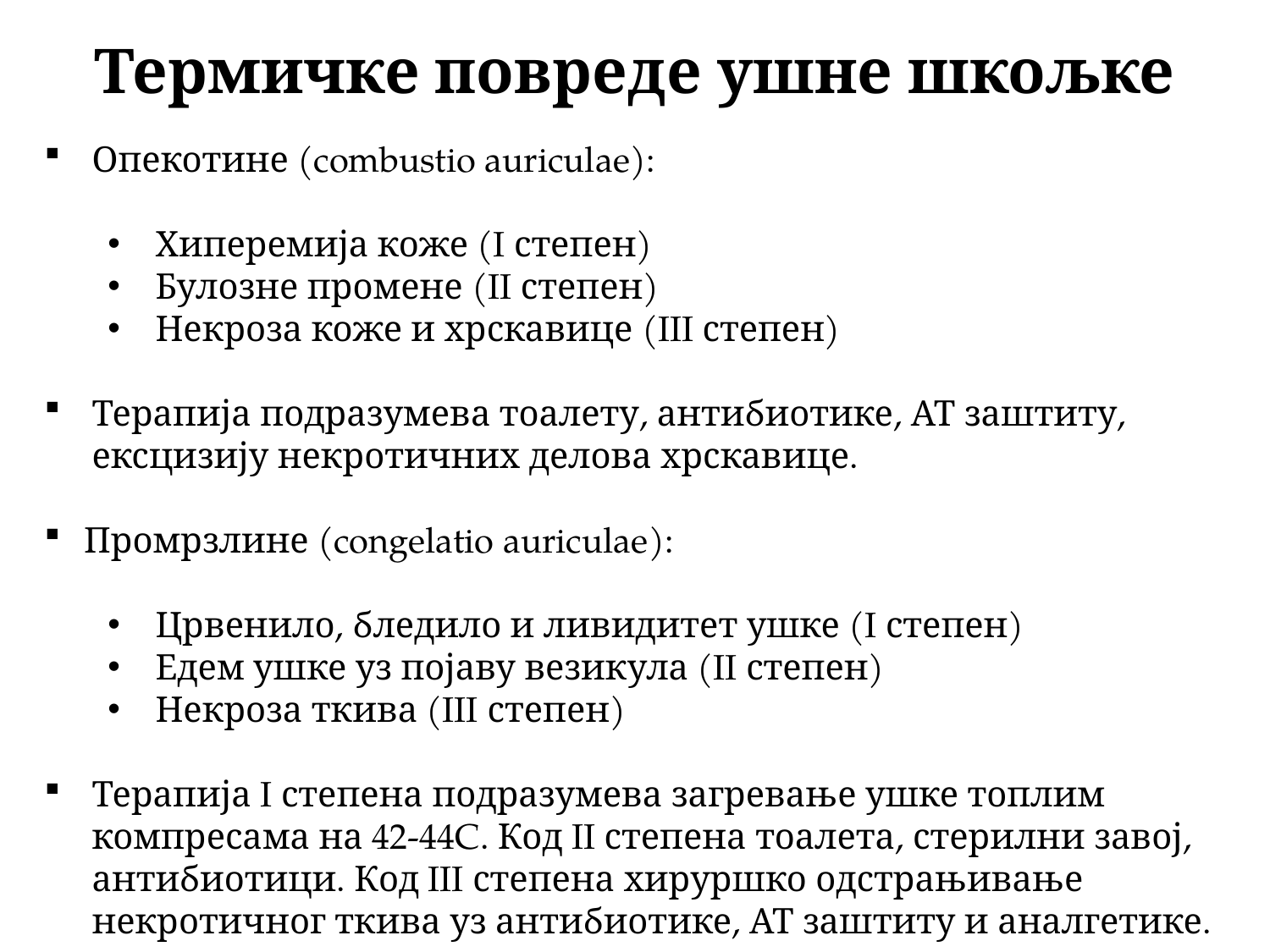

Термичке повреде ушне шкољке
Опекотине (combustio auriculae):

Хиперемија коже (I степен)
Булозне промене (II степен)
Некроза коже и хрскавице (III степен)

Терапија подразумева тоалету, антибиотике, АТ заштиту, ексцизију некротичних делова хрскавице.

Промрзлине (congelatio auriculae):

Црвенило, бледило и ливидитет ушке (I степен)
Едем ушке уз појаву везикула (II степен)
Некроза ткива (III степен)

Терапија I степена подразумева загревање ушке топлим компресама на 42-44C. Код II степена тоалета, стерилни завој, антибиотици. Код III степена хируршко одстрањивање некротичног ткива уз антибиотике, АТ заштиту и аналгетике.